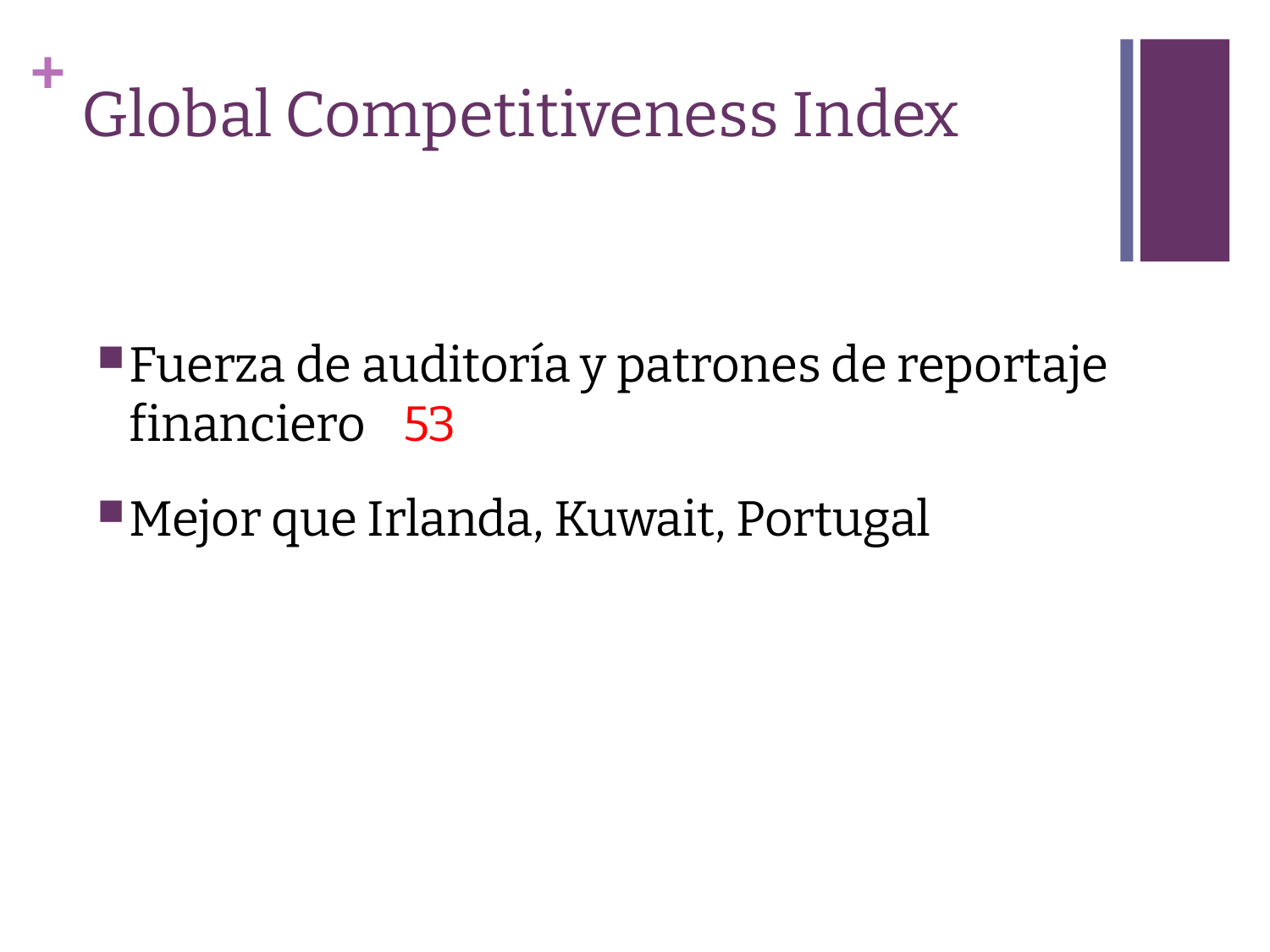

# Global Competitiveness Index
Fuerza de auditoría y patrones de reportaje financiero	  53
Mejor que Irlanda, Kuwait, Portugal